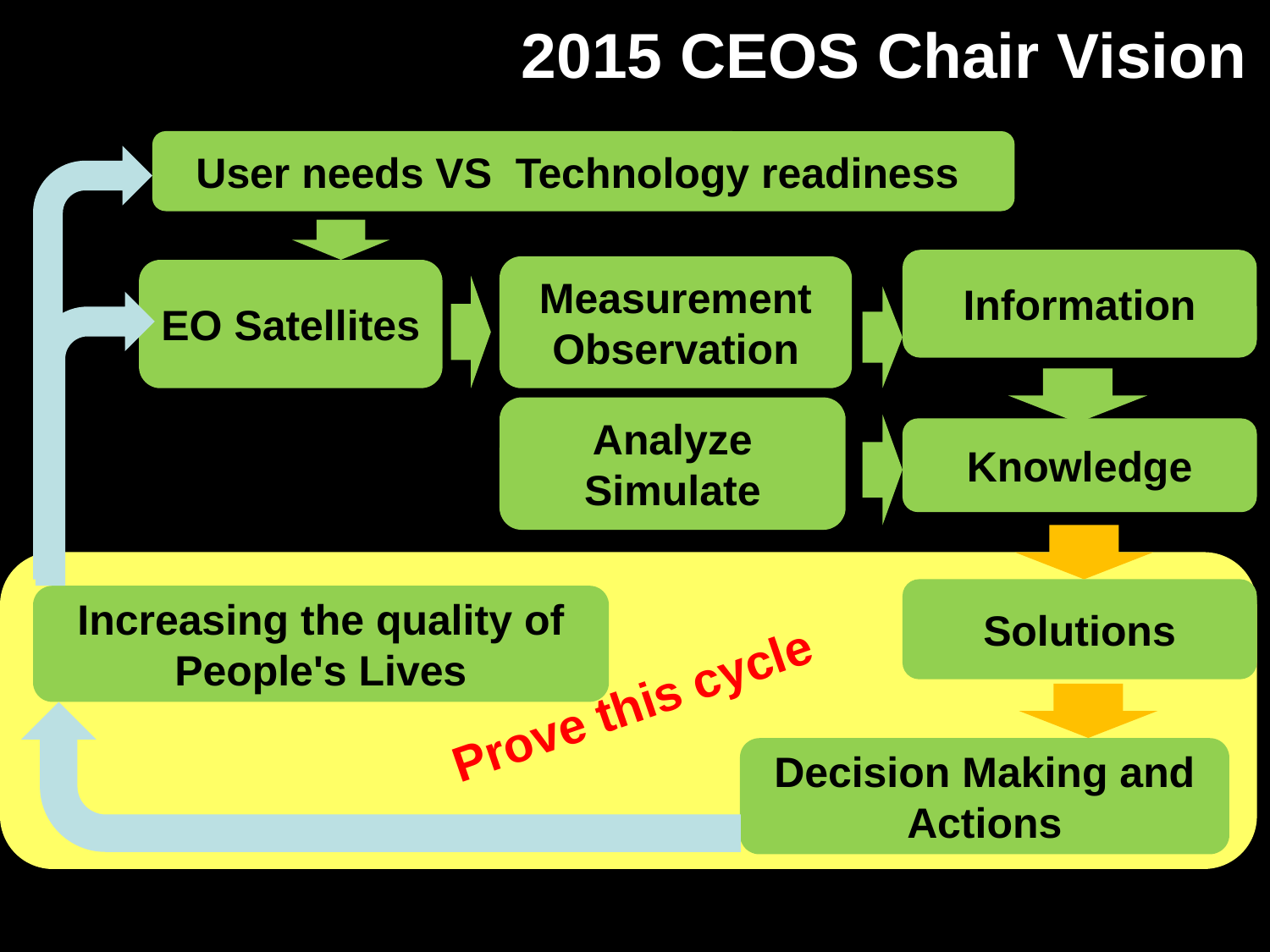

2015 CEOS Chair Vision
User needs VS  Technology readiness

Information
Measurement
Observation
EO Satellites

Analyze
Simulate

Knowledge

Solutions
Increasing the quality of People's Lives
Prove this cycle
10

Decision Making and Actions